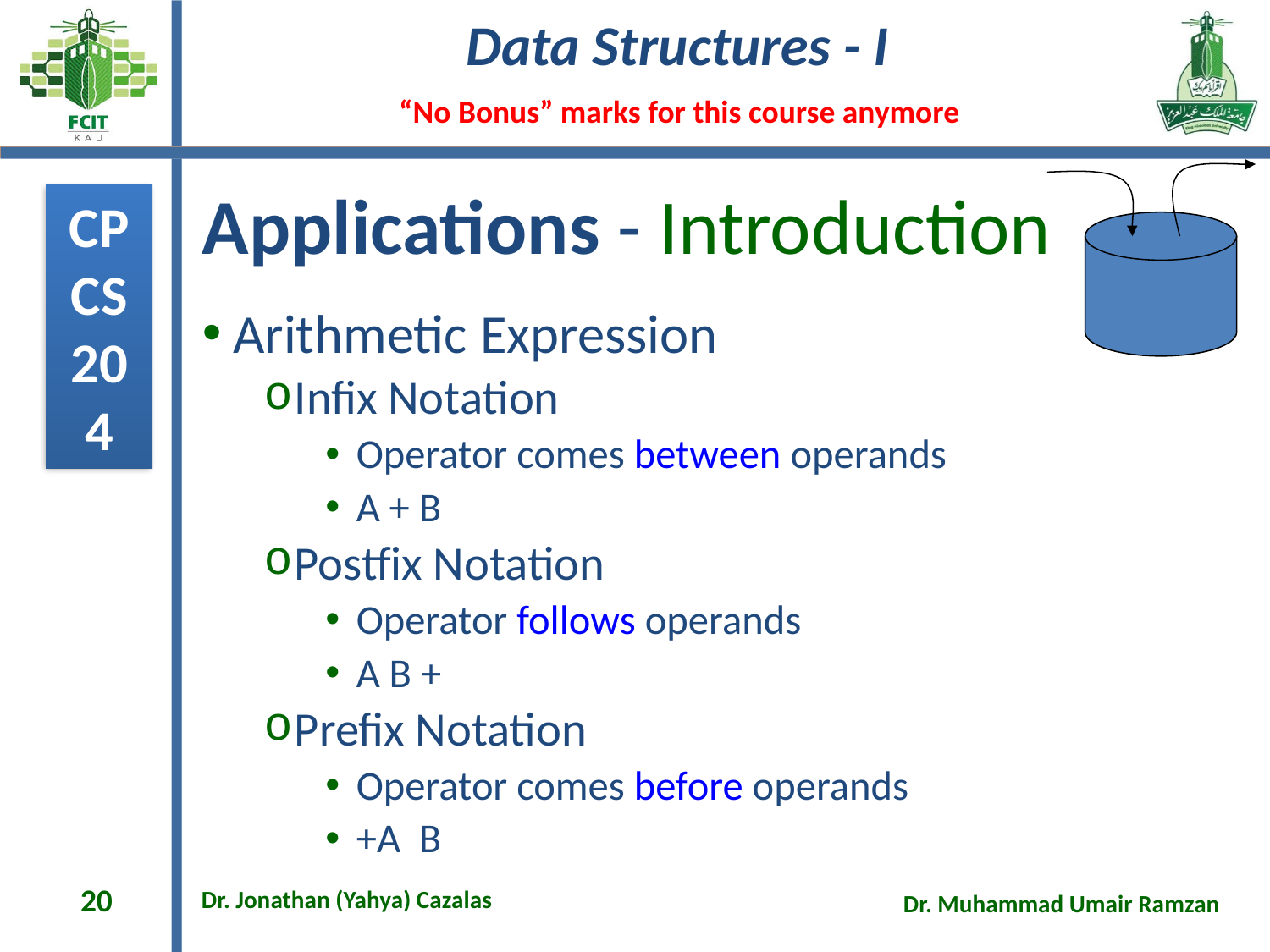

# Applications - Introduction
Arithmetic Expression
Infix Notation
Operator comes between operands
A + B
Postfix Notation
Operator follows operands
A B +
Prefix Notation
Operator comes before operands
+A  B
20